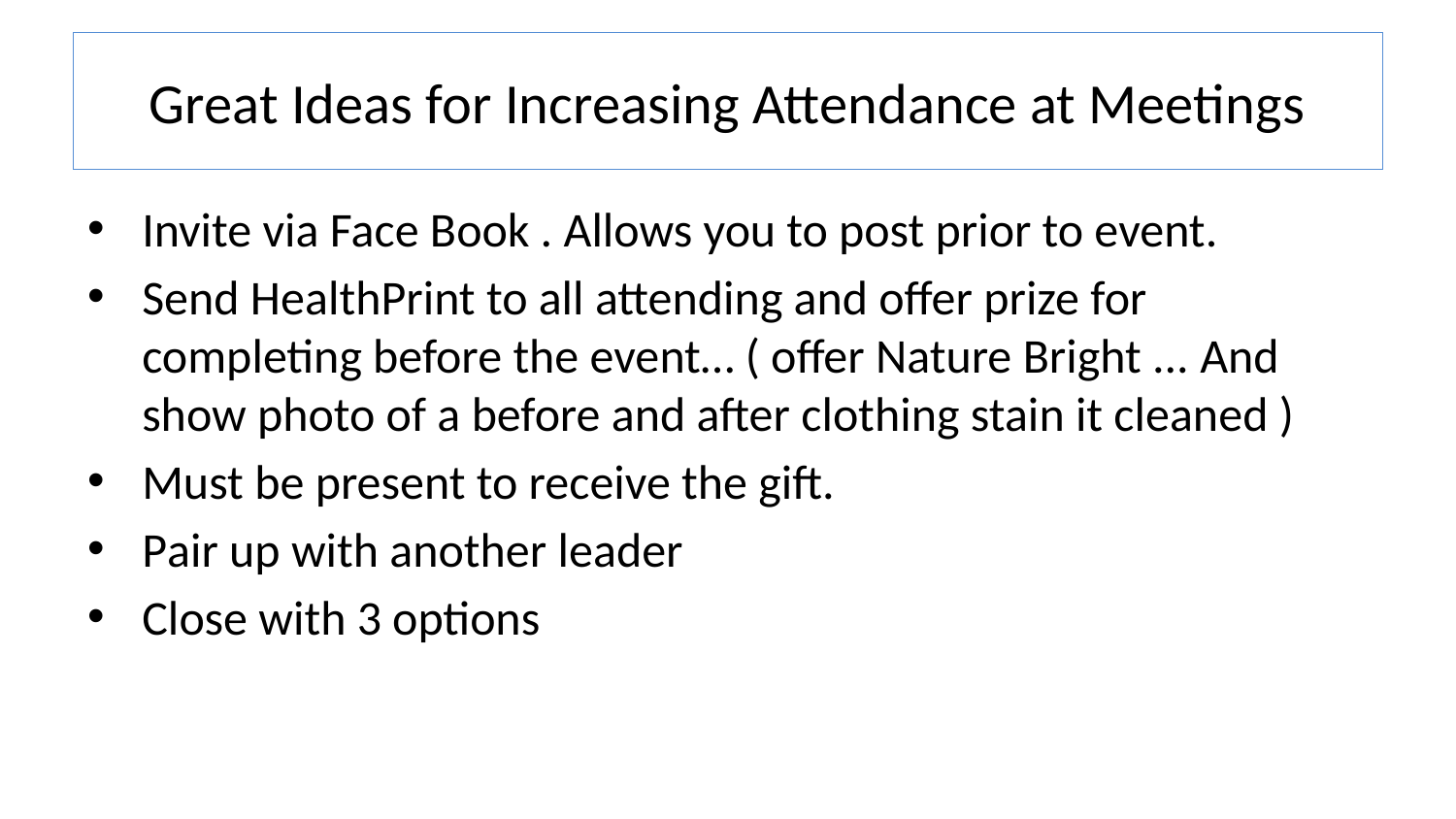

# Great Ideas for Increasing Attendance at Meetings
Invite via Face Book . Allows you to post prior to event.
Send HealthPrint to all attending and offer prize for completing before the event… ( offer Nature Bright ... And show photo of a before and after clothing stain it cleaned )
Must be present to receive the gift.
Pair up with another leader
Close with 3 options